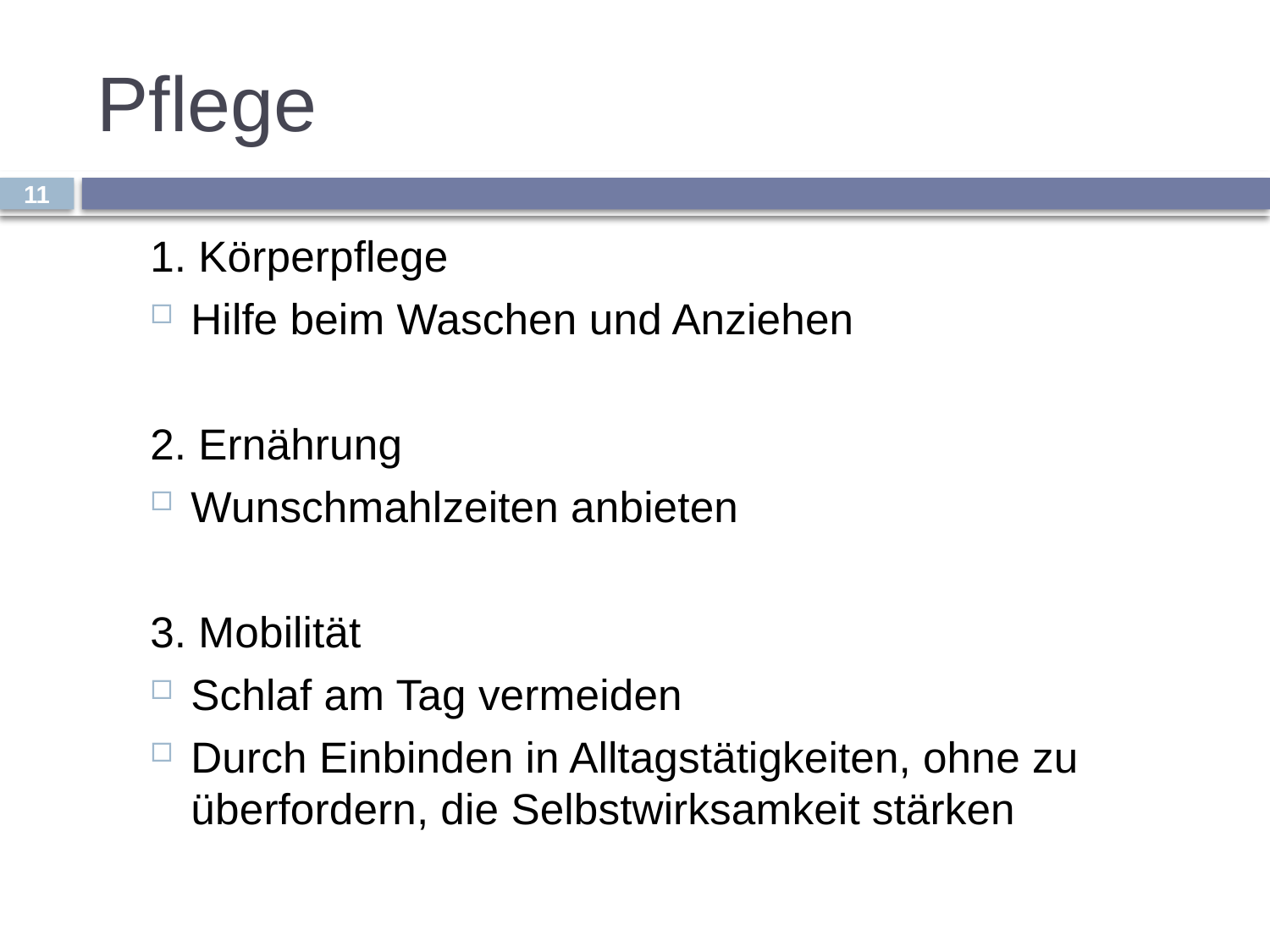

# Pflege
11
1. Körperpflege
Hilfe beim Waschen und Anziehen

2. Ernährung
Wunschmahlzeiten anbieten

3. Mobilität
Schlaf am Tag vermeiden
Durch Einbinden in Alltagstätigkeiten, ohne zu überfordern, die Selbstwirksamkeit stärken